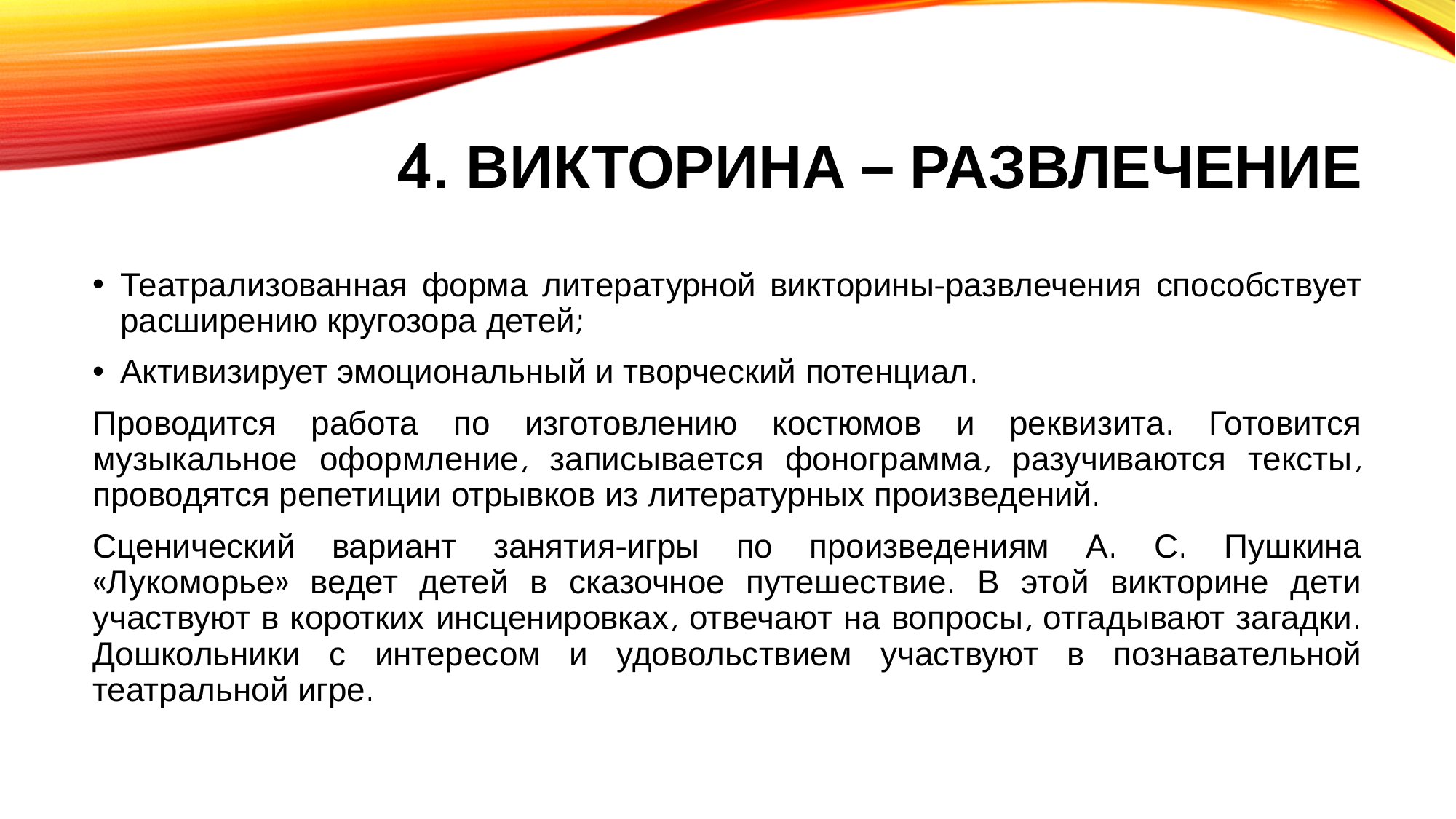

# 4. Викторина – развлечение
Театрализованная форма литературной викторины-развлечения способствует расширению кругозора детей;
Активизирует эмоциональный и творческий потенциал.
Проводится работа по изготовлению костюмов и реквизита. Готовится музыкальное оформление, записывается фонограмма, разучиваются тексты, проводятся репетиции отрывков из литературных произведений.
Сценический вариант занятия-игры по произведениям А. С. Пушкина «Лукоморье» ведет детей в сказочное путешествие. В этой викторине дети участвуют в коротких инсценировках, отвечают на вопросы, отгадывают загадки. Дошкольники с интересом и удовольствием участвуют в познавательной театральной игре.